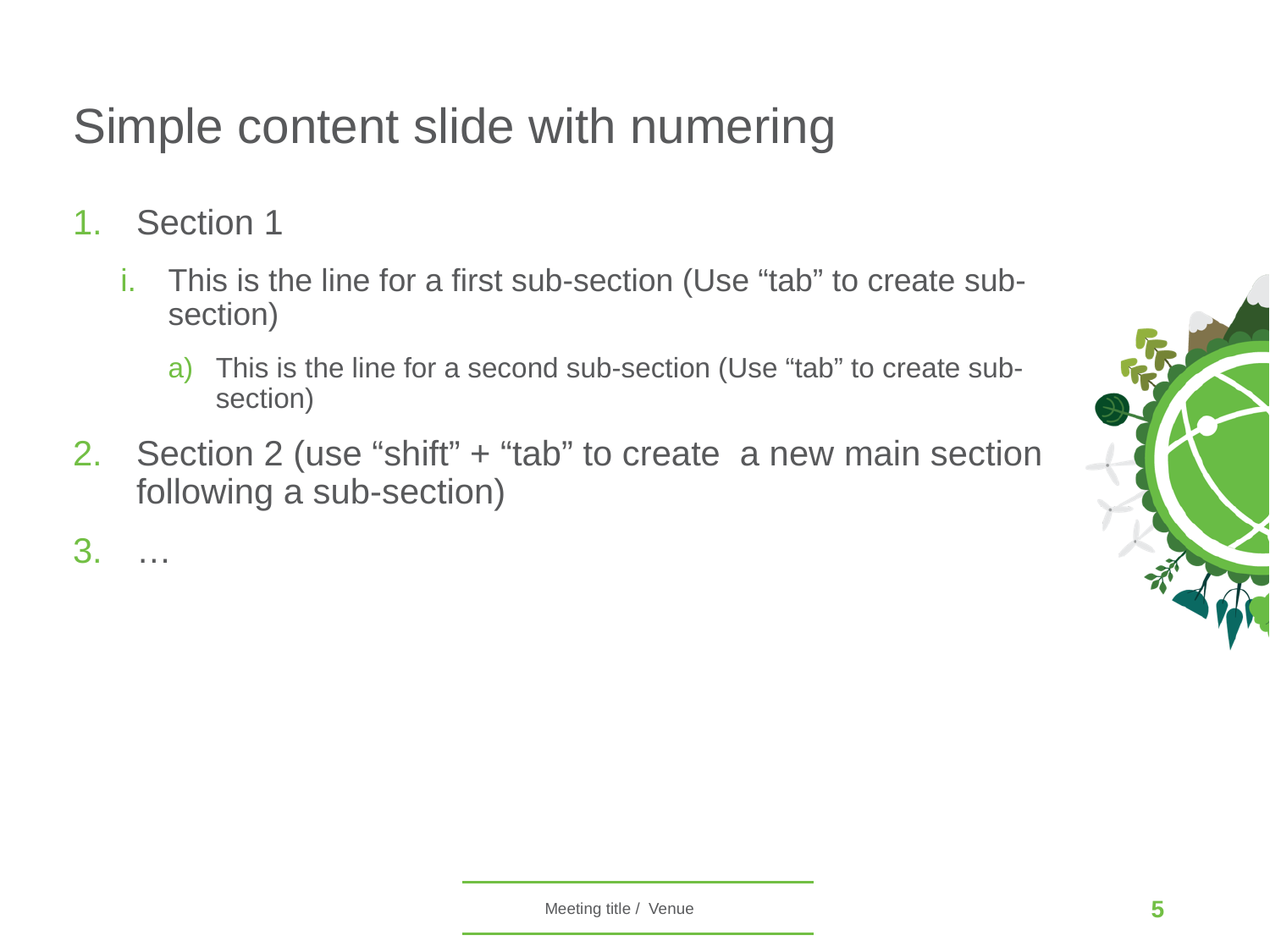

# Simple content slide with numering
Section 1
This is the line for a first sub-section (Use “tab” to create sub-section)
This is the line for a second sub-section (Use “tab” to create sub-section)
Section 2 (use “shift” + “tab” to create  a new main section following a sub-section)
…
5
Meeting title /  Venue